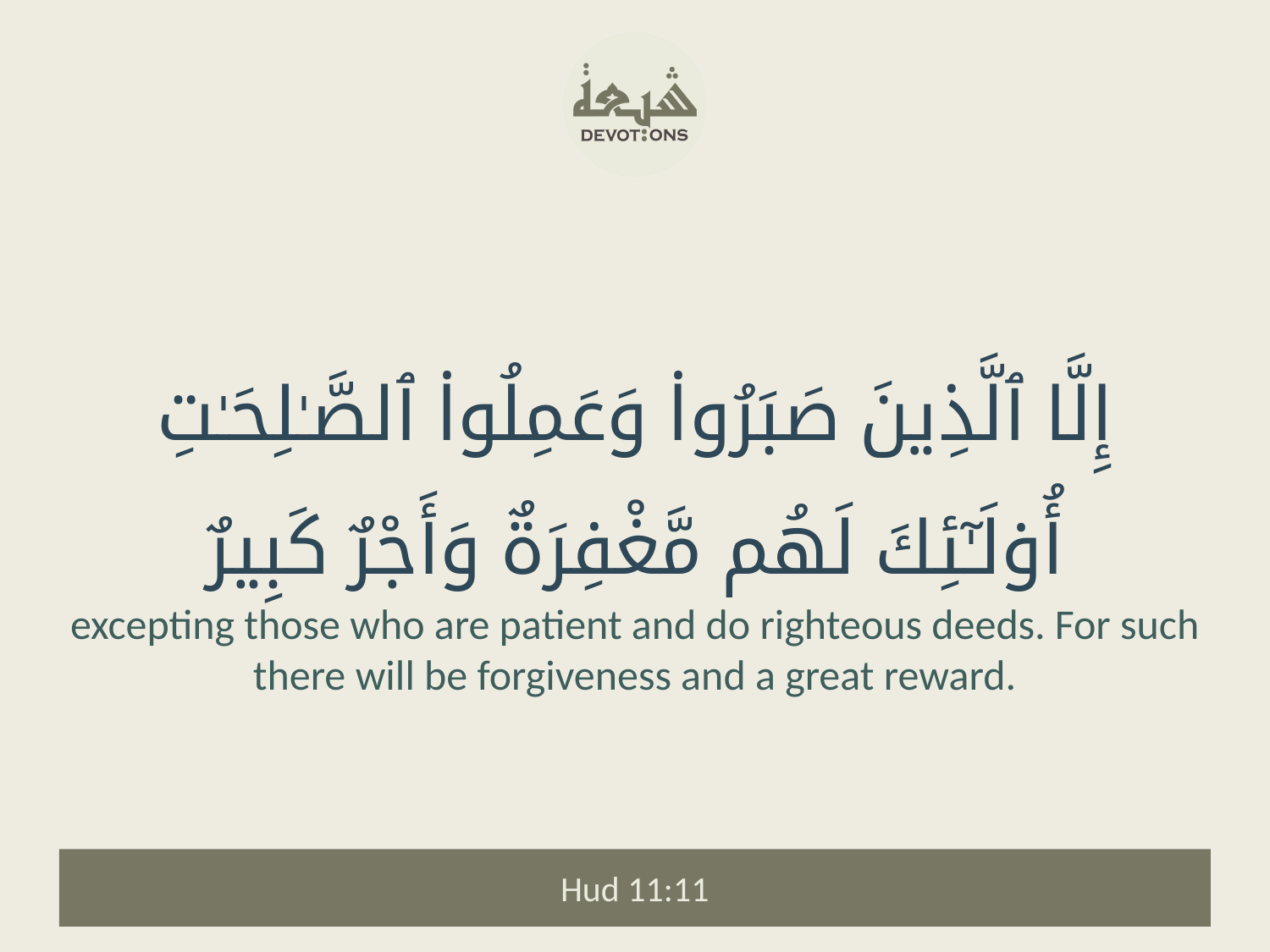

إِلَّا ٱلَّذِينَ صَبَرُوا۟ وَعَمِلُوا۟ ٱلصَّـٰلِحَـٰتِ أُو۟لَـٰٓئِكَ لَهُم مَّغْفِرَةٌ وَأَجْرٌ كَبِيرٌ
excepting those who are patient and do righteous deeds. For such there will be forgiveness and a great reward.
Hud 11:11